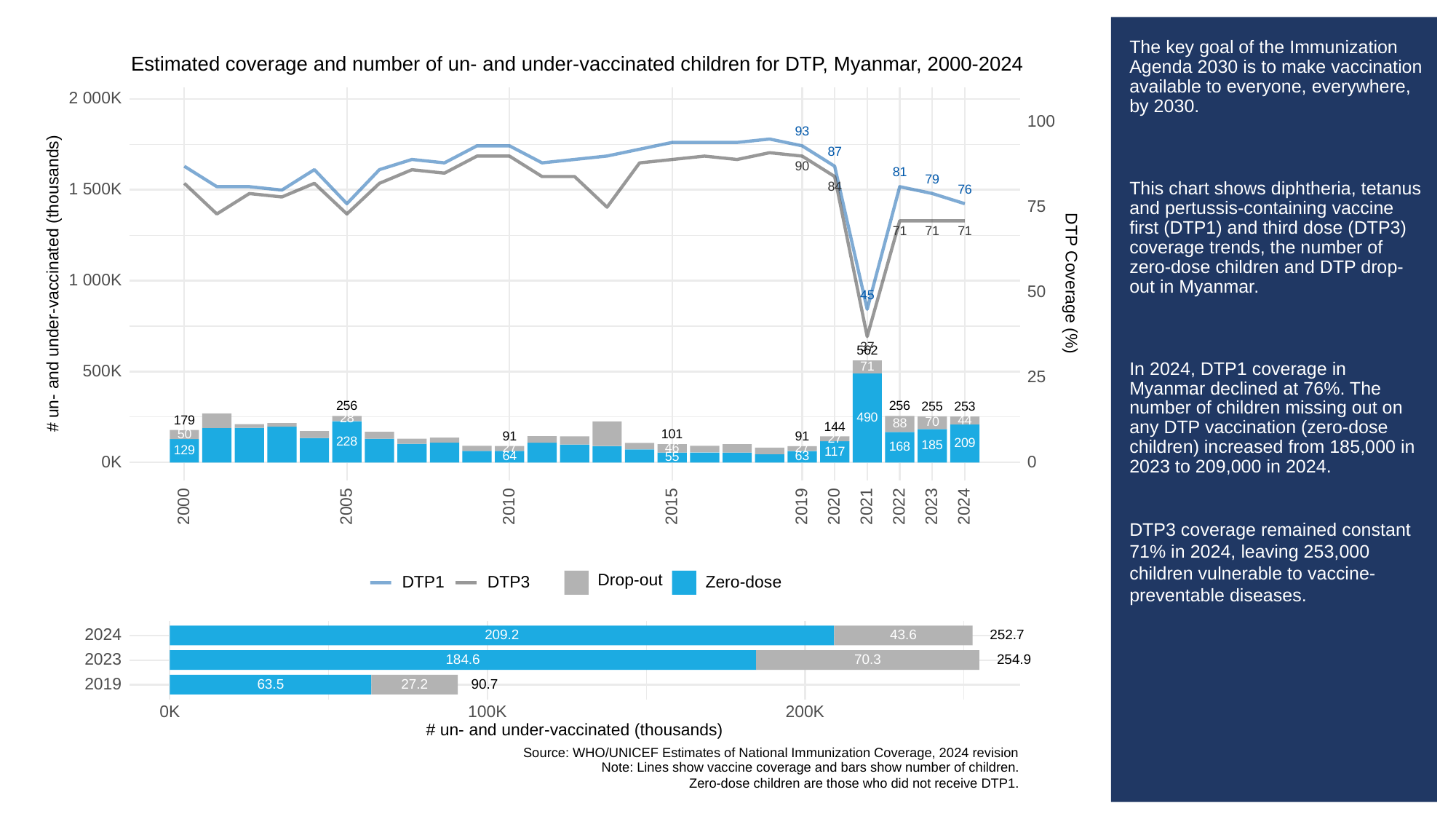

# The key goal of the Immunization Agenda 2030 is to make vaccination available to everyone, everywhere, by 2030.

This chart shows diphtheria, tetanus and pertussis-containing vaccine first (DTP1) and third dose (DTP3) coverage trends, the number of zero-dose children and DTP drop-out in Myanmar.

In 2024, DTP1 coverage in Myanmar declined at 76%. The number of children missing out on any DTP vaccination (zero-dose children) increased from 185,000 in 2023 to 209,000 in 2024.

DTP3 coverage remained constant 71% in 2024, leaving 253,000 children vulnerable to vaccine-preventable diseases.

Estimated coverage and number of un- and under-vaccinated children for DTP, Myanmar, 2000-2024

2 000K

100
93

87

90
81
79
84
1 500K
76

75
71
71
71

1 000K
# un- and under-vaccinated (thousands)
DTP Coverage (%)

50
45

37
562

71
500K
25

256
256
255
253
490

28
179
44

70
88

144

50

101

91
91

27

228

209

185

168

46
27

27

129

117

64
63

55

0K
0

2023
2000
2005
2010
2015
2019
2020
2021
2022
2024

Drop-out
DTP3
Zero-dose
DTP1

2024
43.6
209.2
252.7

2023
70.3
184.6
254.9

2019
63.5
90.7
27.2

0K
100K
200K
# un- and under-vaccinated (thousands)
Source: WHO/UNICEF Estimates of National Immunization Coverage, 2024 revision
Note: Lines show vaccine coverage and bars show number of children.
Zero-dose children are those who did not receive DTP1.